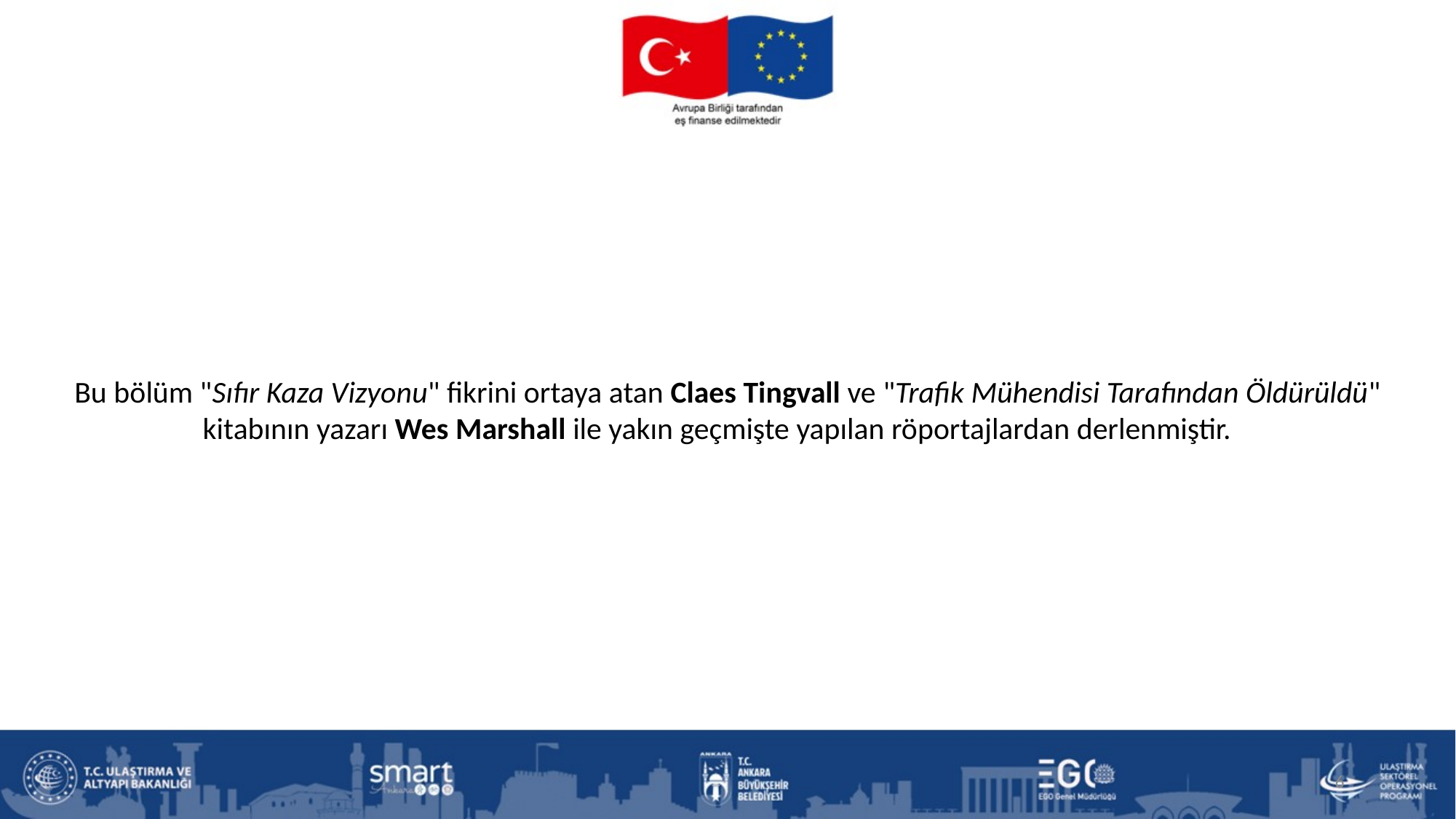

Bu bölüm "Sıfır Kaza Vizyonu" fikrini ortaya atan Claes Tingvall ve "Trafik Mühendisi Tarafından Öldürüldü" kitabının yazarı Wes Marshall ile yakın geçmişte yapılan röportajlardan derlenmiştir.

6